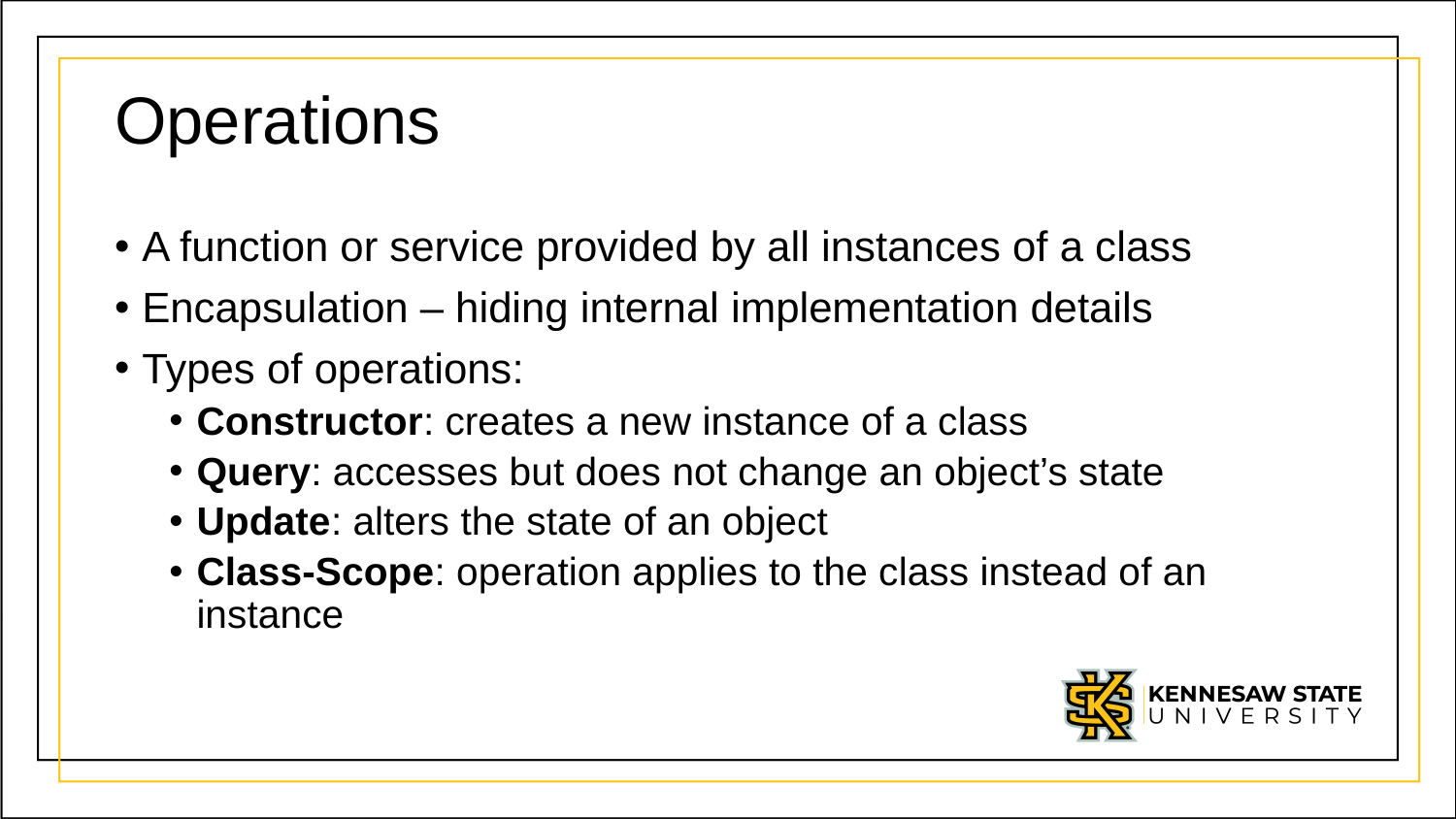

# Operations
A function or service provided by all instances of a class
Encapsulation – hiding internal implementation details
Types of operations:
Constructor: creates a new instance of a class
Query: accesses but does not change an object’s state
Update: alters the state of an object
Class-Scope: operation applies to the class instead of an instance